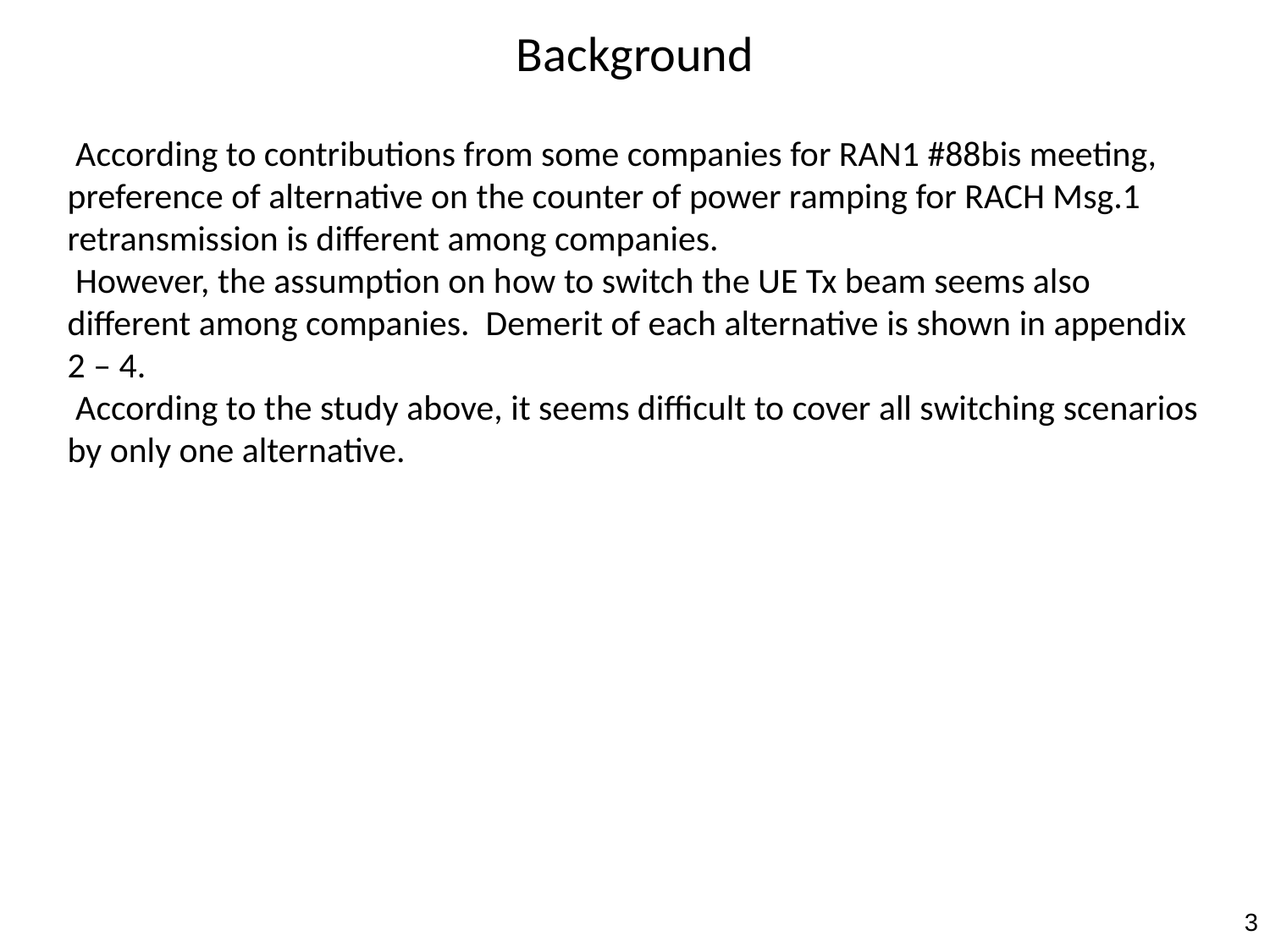

Background
 According to contributions from some companies for RAN1 #88bis meeting, preference of alternative on the counter of power ramping for RACH Msg.1 retransmission is different among companies.
 However, the assumption on how to switch the UE Tx beam seems also different among companies.  Demerit of each alternative is shown in appendix 2 – 4.
 According to the study above, it seems difficult to cover all switching scenarios by only one alternative.